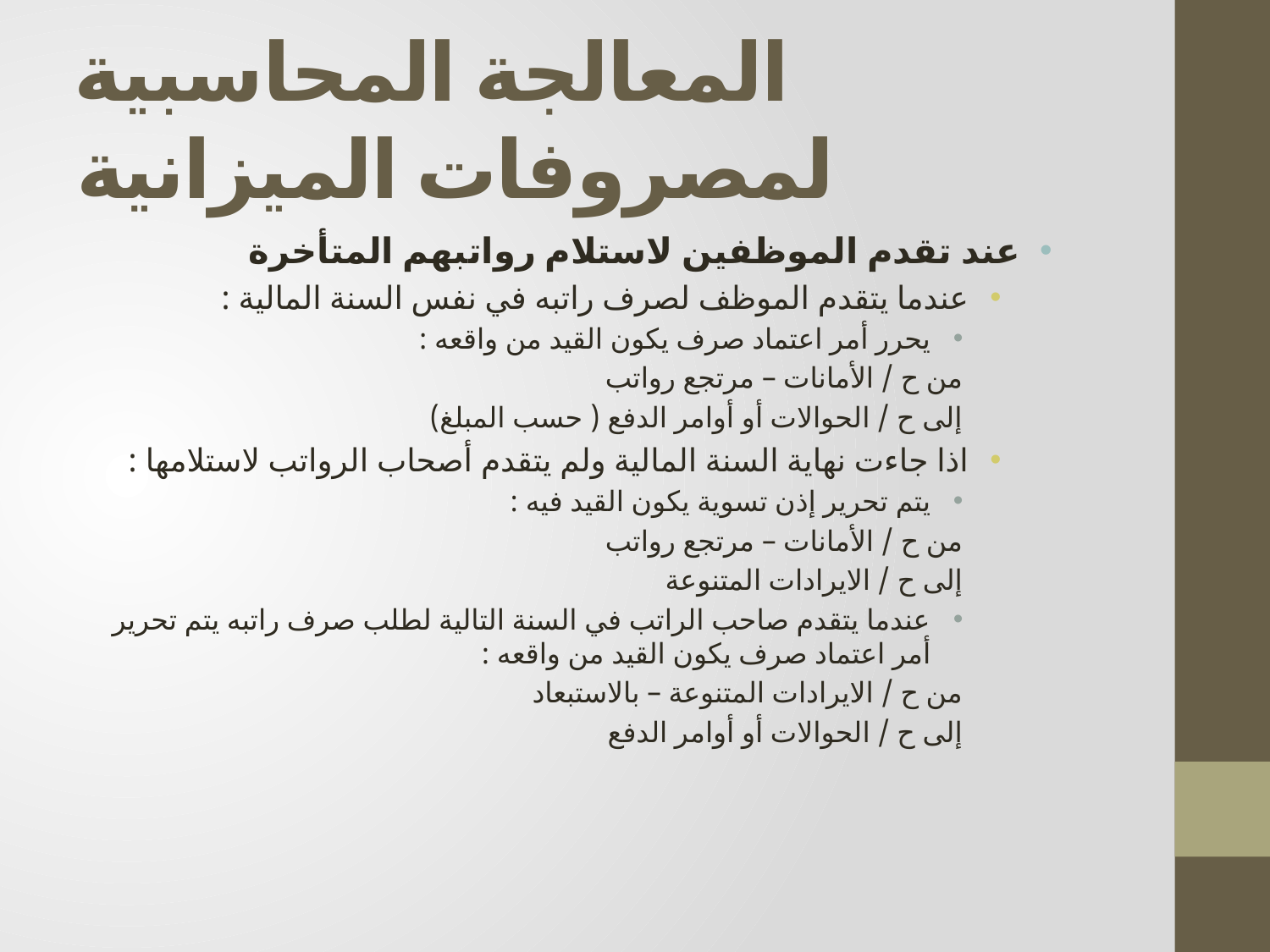

# المعالجة المحاسبية لمصروفات الميزانية
عند تقدم الموظفين لاستلام رواتبهم المتأخرة
عندما يتقدم الموظف لصرف راتبه في نفس السنة المالية :
يحرر أمر اعتماد صرف يكون القيد من واقعه :
من ح / الأمانات – مرتجع رواتب
إلى ح / الحوالات أو أوامر الدفع ( حسب المبلغ)
اذا جاءت نهاية السنة المالية ولم يتقدم أصحاب الرواتب لاستلامها :
يتم تحرير إذن تسوية يكون القيد فيه :
من ح / الأمانات – مرتجع رواتب
إلى ح / الايرادات المتنوعة
عندما يتقدم صاحب الراتب في السنة التالية لطلب صرف راتبه يتم تحرير أمر اعتماد صرف يكون القيد من واقعه :
من ح / الايرادات المتنوعة – بالاستبعاد
إلى ح / الحوالات أو أوامر الدفع